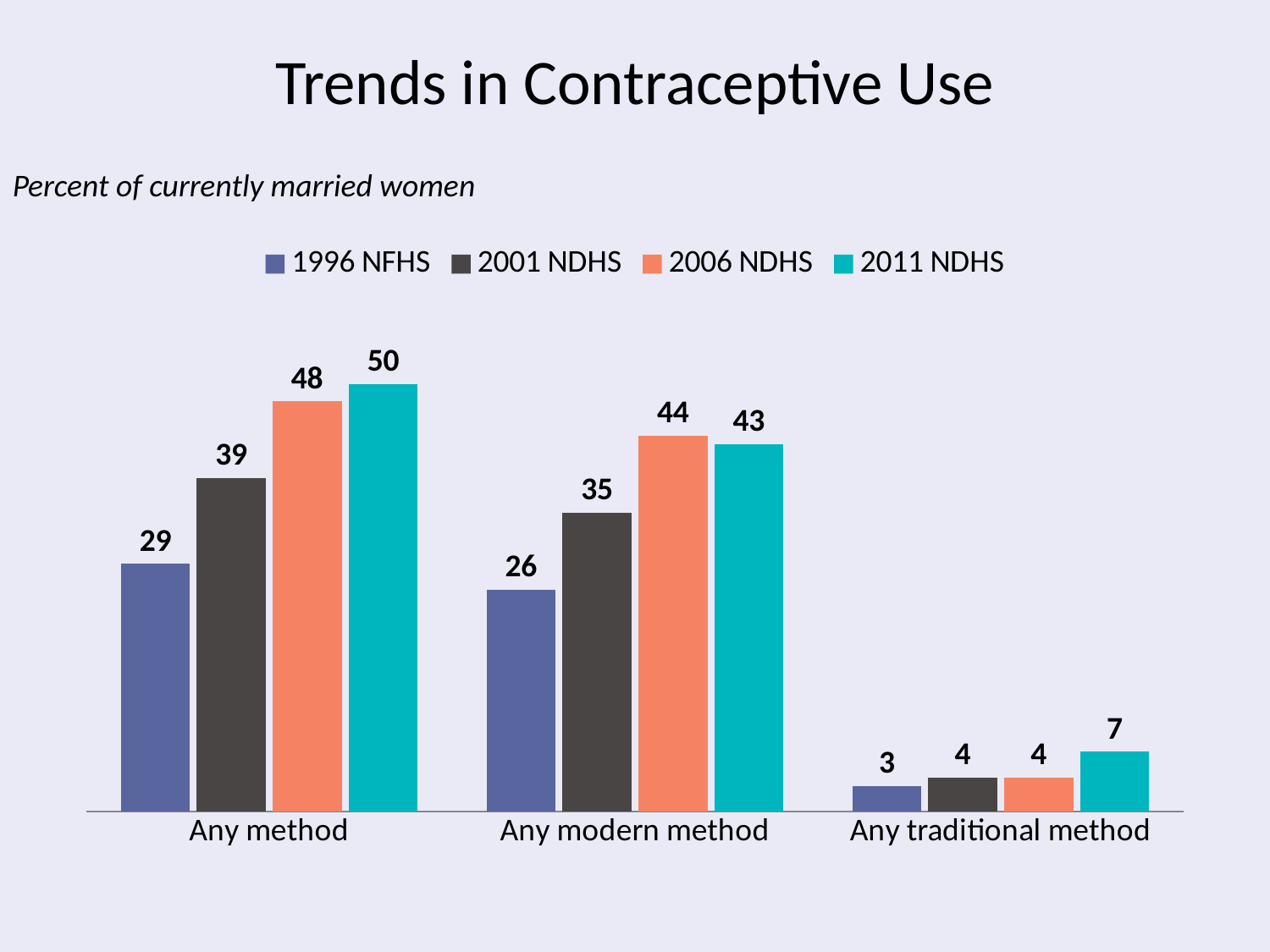

# Trends in Contraceptive Use
Percent of currently married women

### Chart

| Category | 1996 NFHS | 2001 NDHS | 2006 NDHS | 2011 NDHS |
|---|---|---|---|---|
| Any method | 29.0 | 39.0 | 48.0 | 50.0 |
| Any modern method | 26.0 | 35.0 | 44.0 | 43.0 |
| Any traditional method | 3.0 | 4.0 | 4.0 | 7.0 |